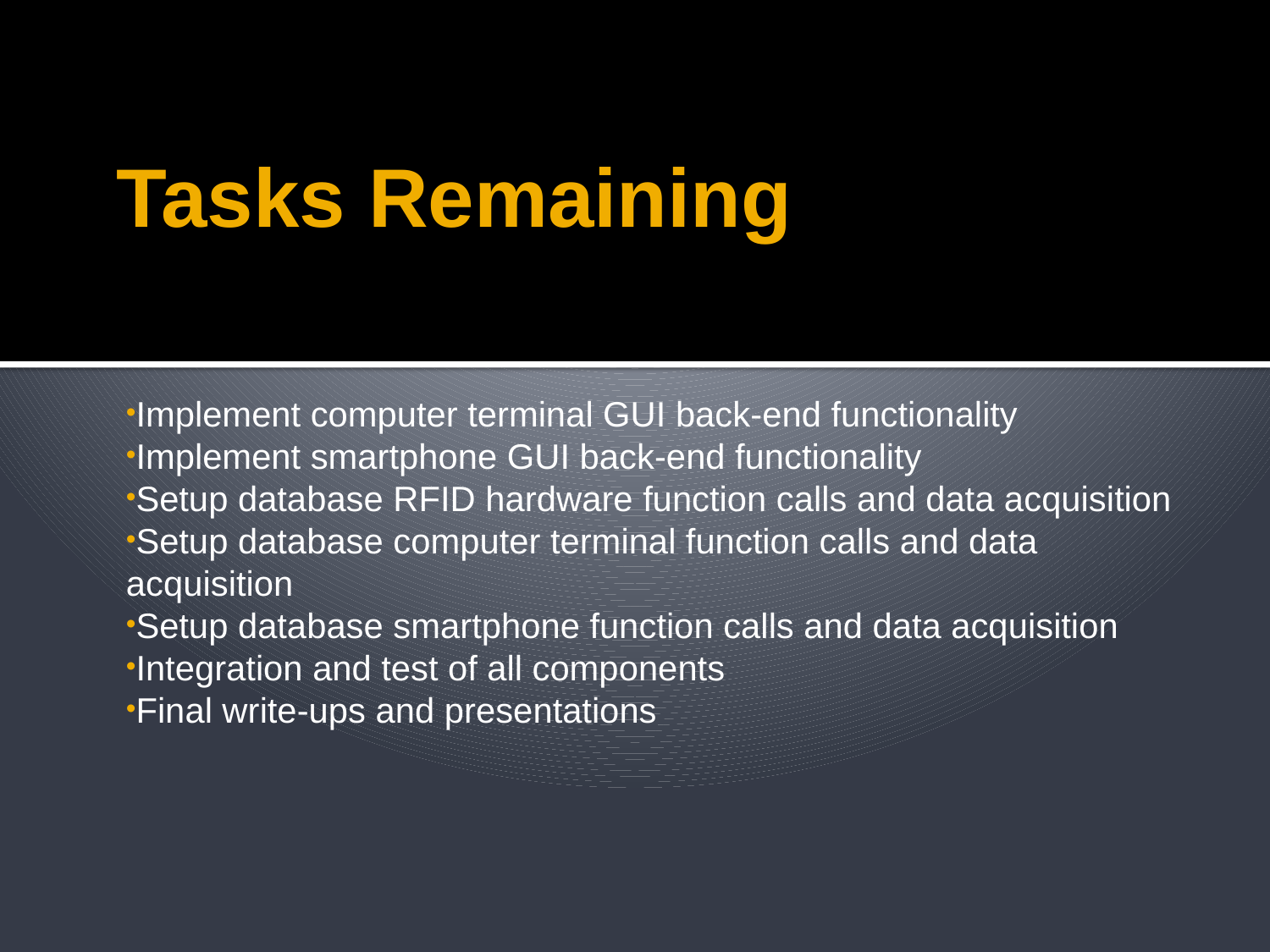

# Tasks Remaining
Implement computer terminal GUI back-end functionality
Implement smartphone GUI back-end functionality
Setup database RFID hardware function calls and data acquisition
Setup database computer terminal function calls and data acquisition
Setup database smartphone function calls and data acquisition
Integration and test of all components
Final write-ups and presentations